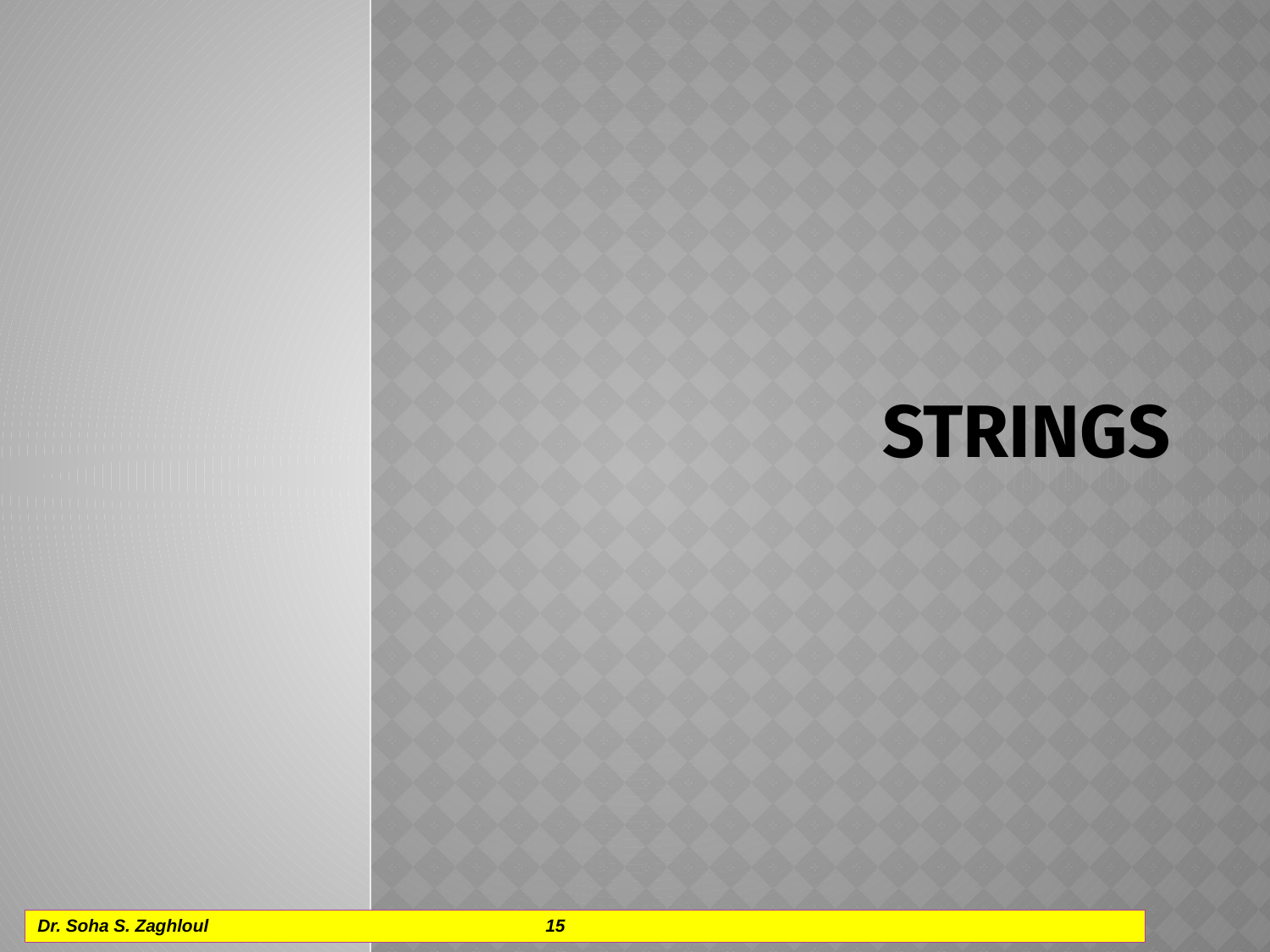

# Strings

Dr. Soha S. Zaghloul			15